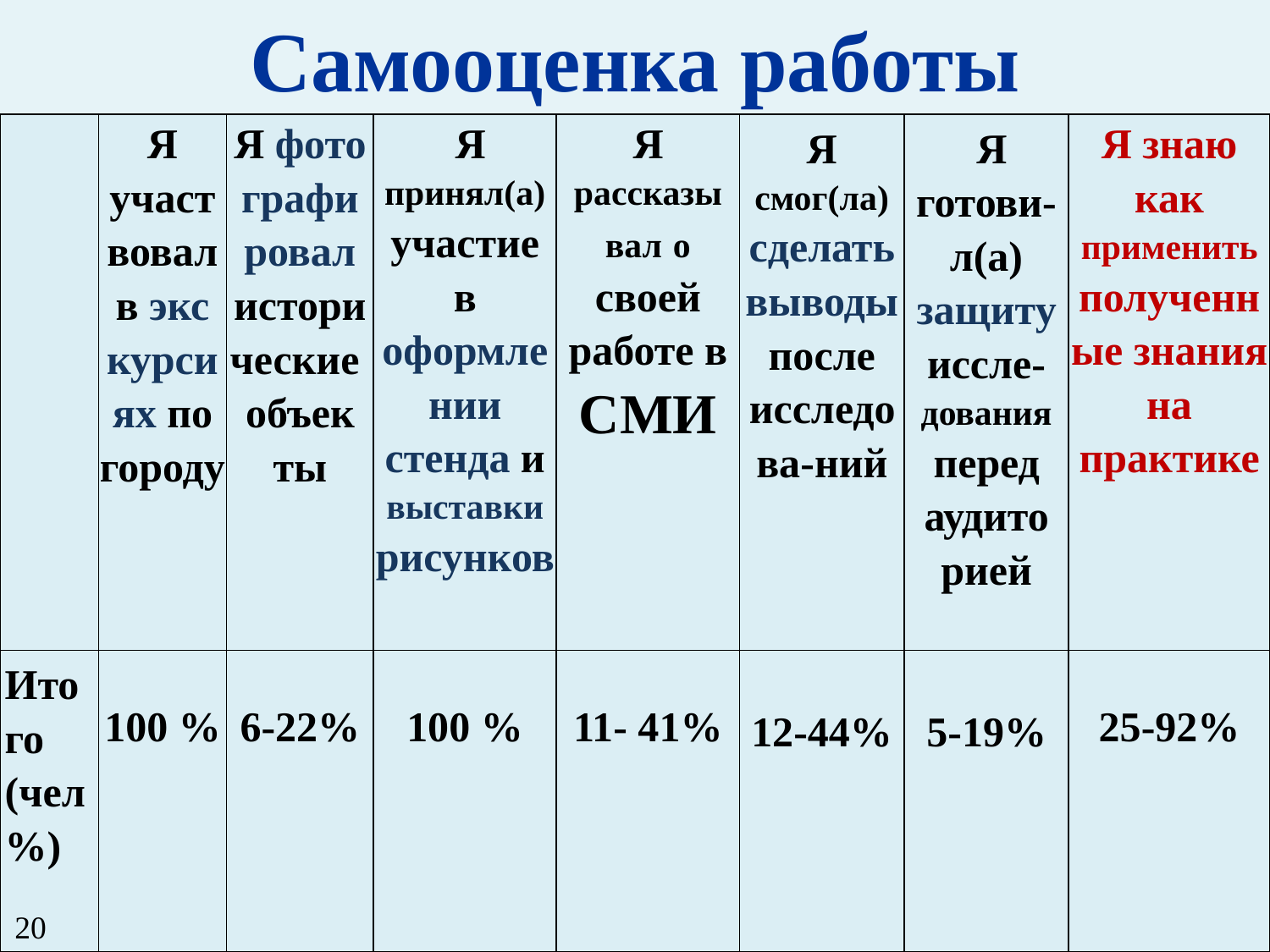

Самооценка работы
|  | Я участвовал в экс курсиях по городу | Я фото графи ровал исторические объек ты | Я принял(а) участие в оформлении стенда и выставки рисунков | Я рассказы вал о своей работе в СМИ | Я смог(ла) сделать выводы после исследова-ний | Я готови-л(а) защиту иссле-дования перед аудито рией | Я знаю как применить полученные знания на практике |
| --- | --- | --- | --- | --- | --- | --- | --- |
| Итого (чел%) | 100 % | 6-22% | 100 % | 11- 41% | 12-44% | 5-19% | 25-92% |
20